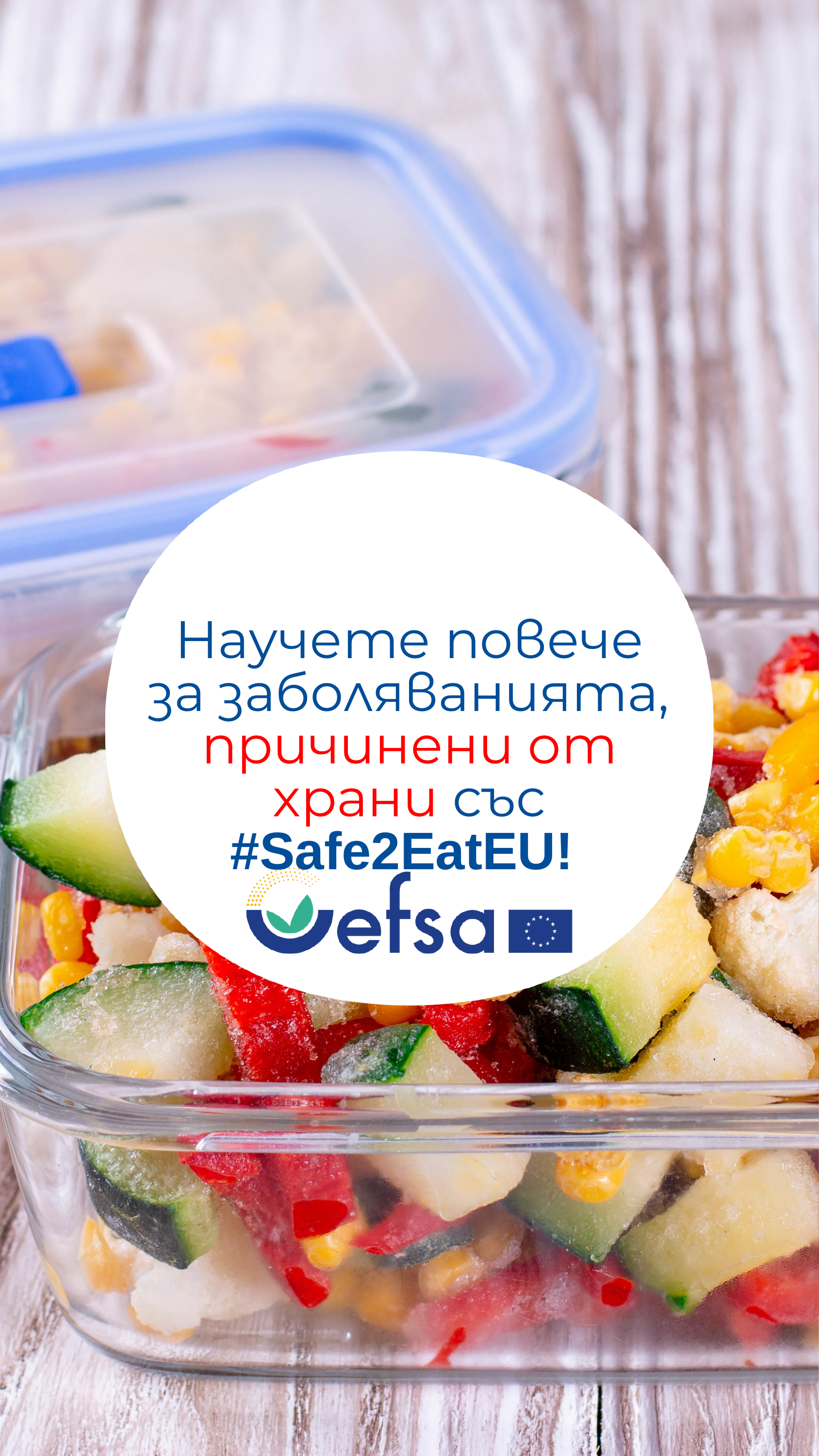

Научете повече за заболяванията, причинени от храни със #Safe2EatEU!